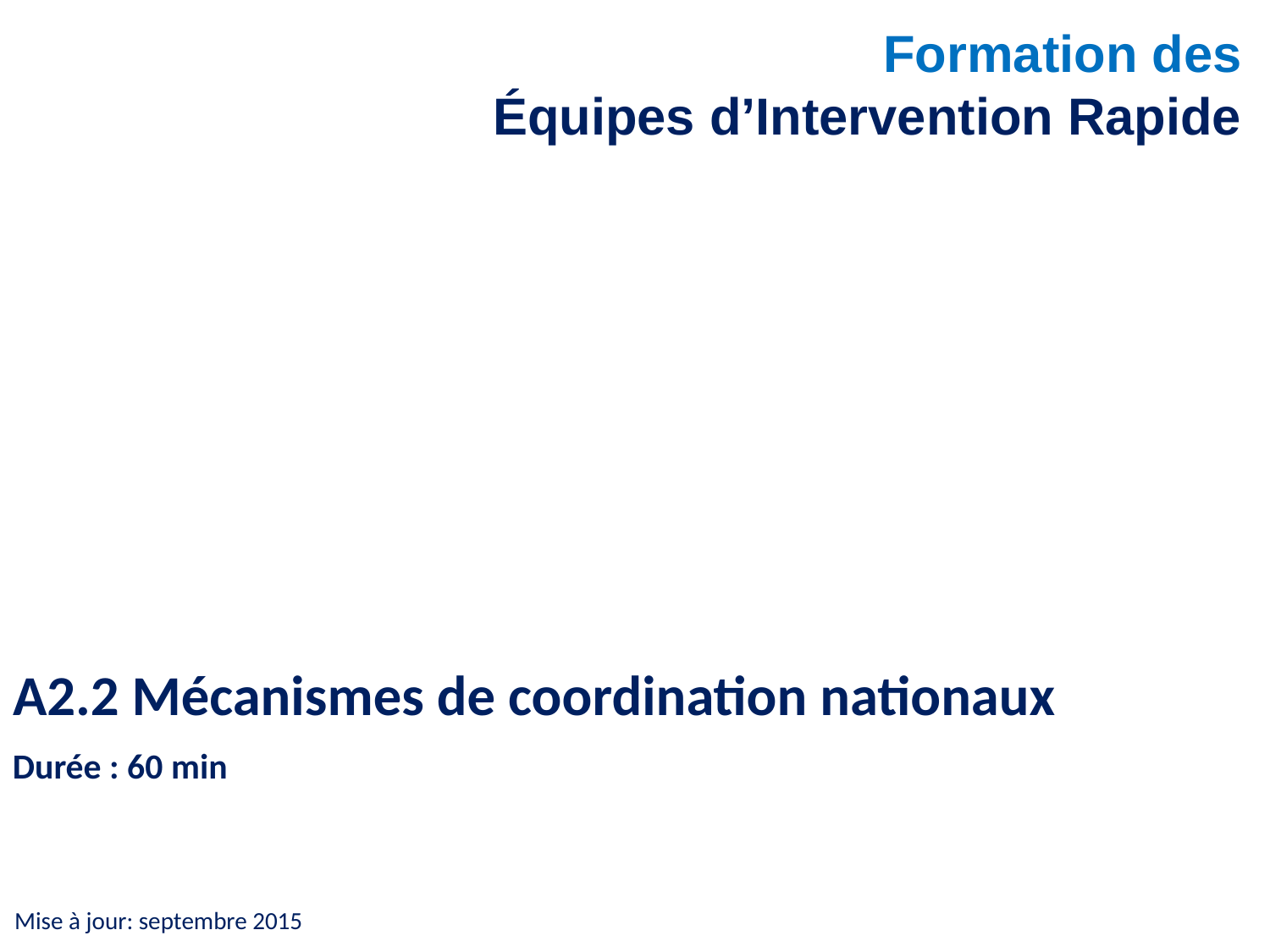

Formation des
Équipes d’Intervention Rapide
A2.2 Mécanismes de coordination nationaux
Durée : 60 min

Mise à jour: septembre 2015